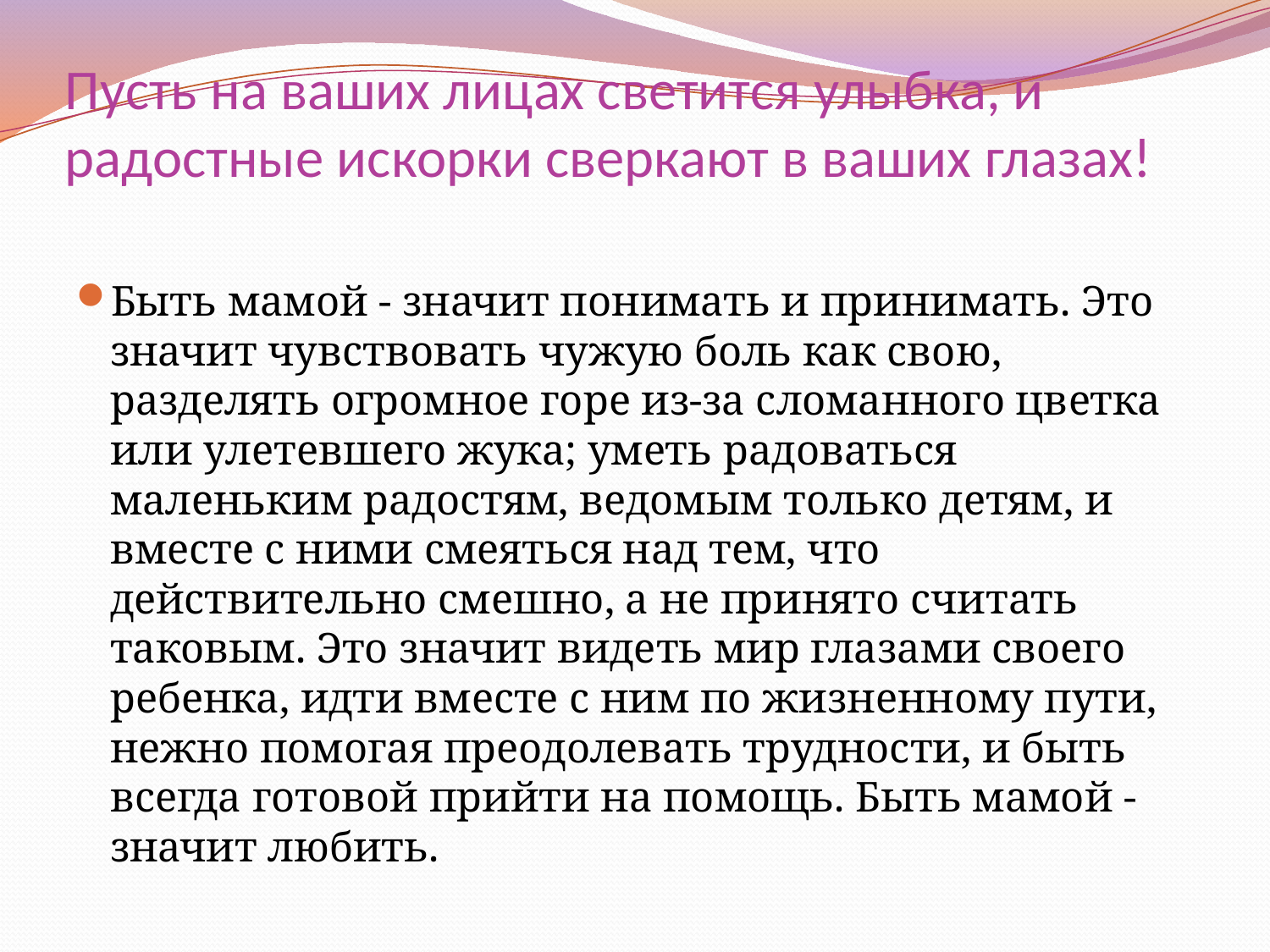

# Пусть на ваших лицах светится улыбка, и радостные искорки сверкают в ваших глазах!
Быть мамой - значит понимать и принимать. Это значит чувствовать чужую боль как свою, разделять огромное горе из-за сломанного цветка или улетевшего жука; уметь радоваться маленьким радостям, ведомым только детям, и вместе с ними смеяться над тем, что действительно смешно, а не принято считать таковым. Это значит видеть мир глазами своего ребенка, идти вместе с ним по жизненному пути, нежно помогая преодолевать трудности, и быть всегда готовой прийти на помощь. Быть мамой - значит любить.